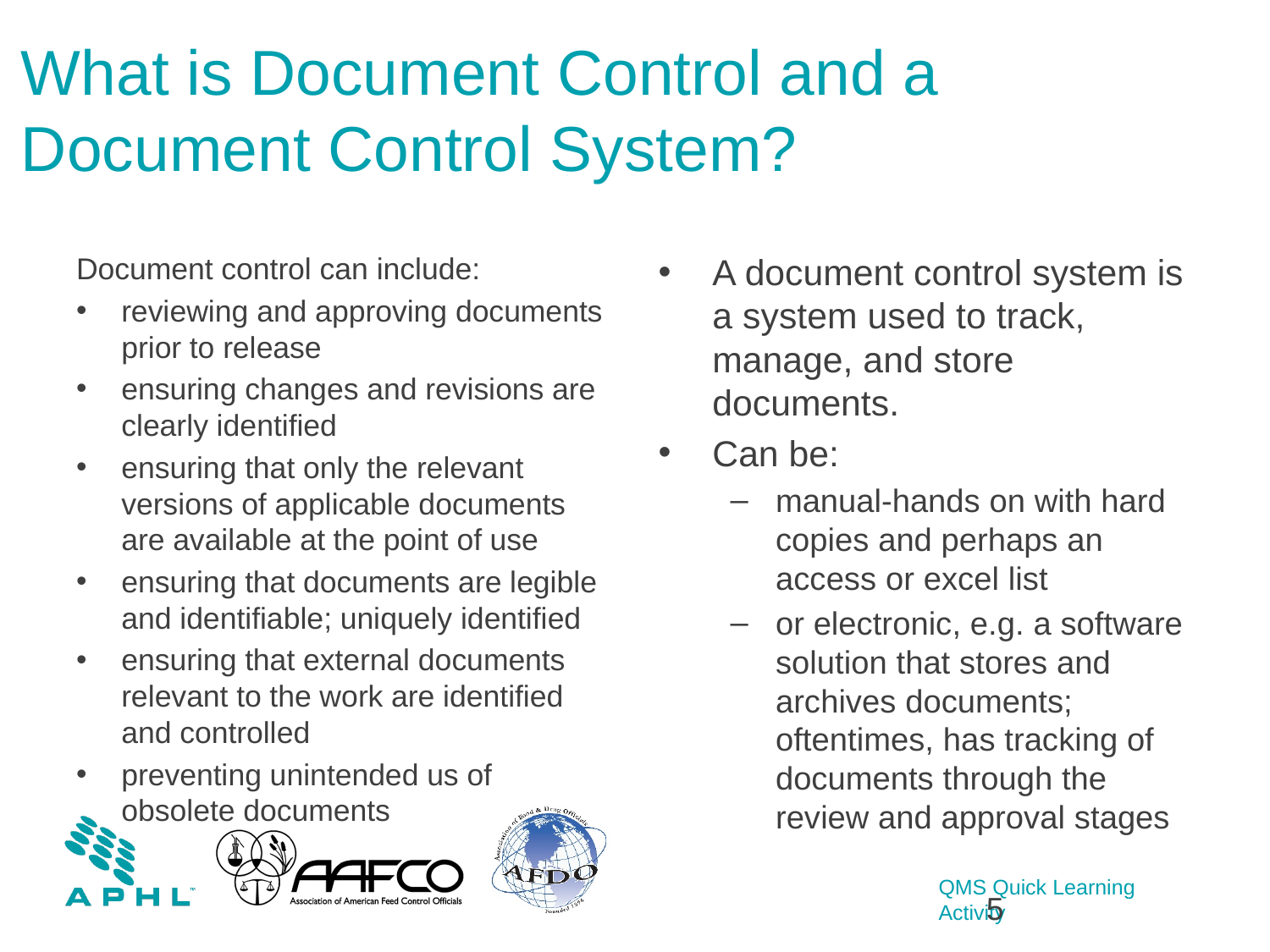

# What is Document Control and a Document Control System?
Document control can include:
reviewing and approving documents prior to release
ensuring changes and revisions are clearly identified
ensuring that only the relevant versions of applicable documents are available at the point of use
ensuring that documents are legible and identifiable; uniquely identified
ensuring that external documents relevant to the work are identified and controlled
preventing unintended us of obsolete documents

A document control system is a system used to track, manage, and store documents.
Can be:
manual-hands on with hard copies and perhaps an access or excel list
or electronic, e.g. a software solution that stores and archives documents; oftentimes, has tracking of documents through the review and approval stages

5